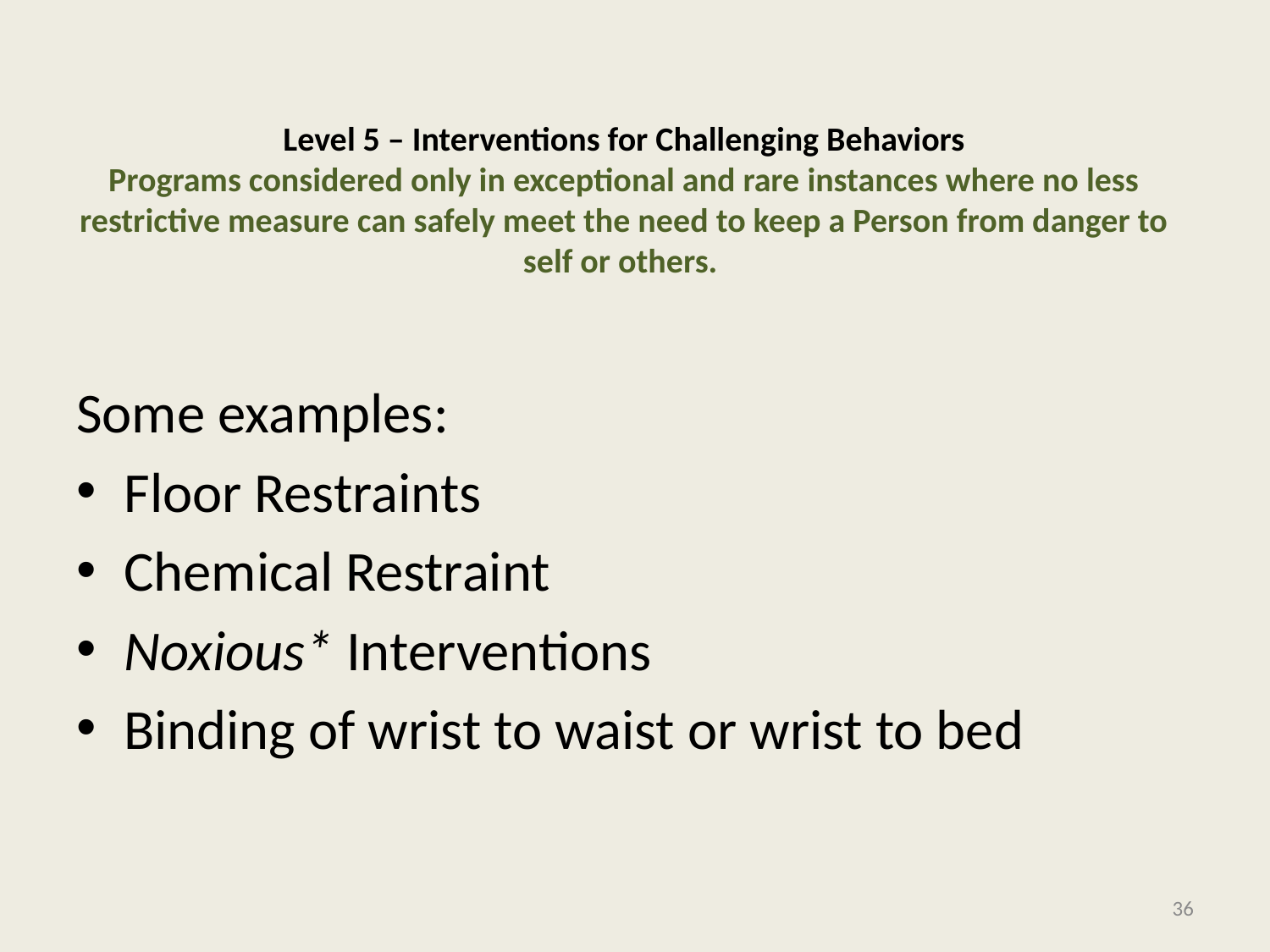

# Level 5 – Interventions for Challenging Behaviors Programs considered only in exceptional and rare instances where no less restrictive measure can safely meet the need to keep a Person from danger to self or others.
Some examples:
Floor Restraints
Chemical Restraint
Noxious* Interventions
Binding of wrist to waist or wrist to bed

36